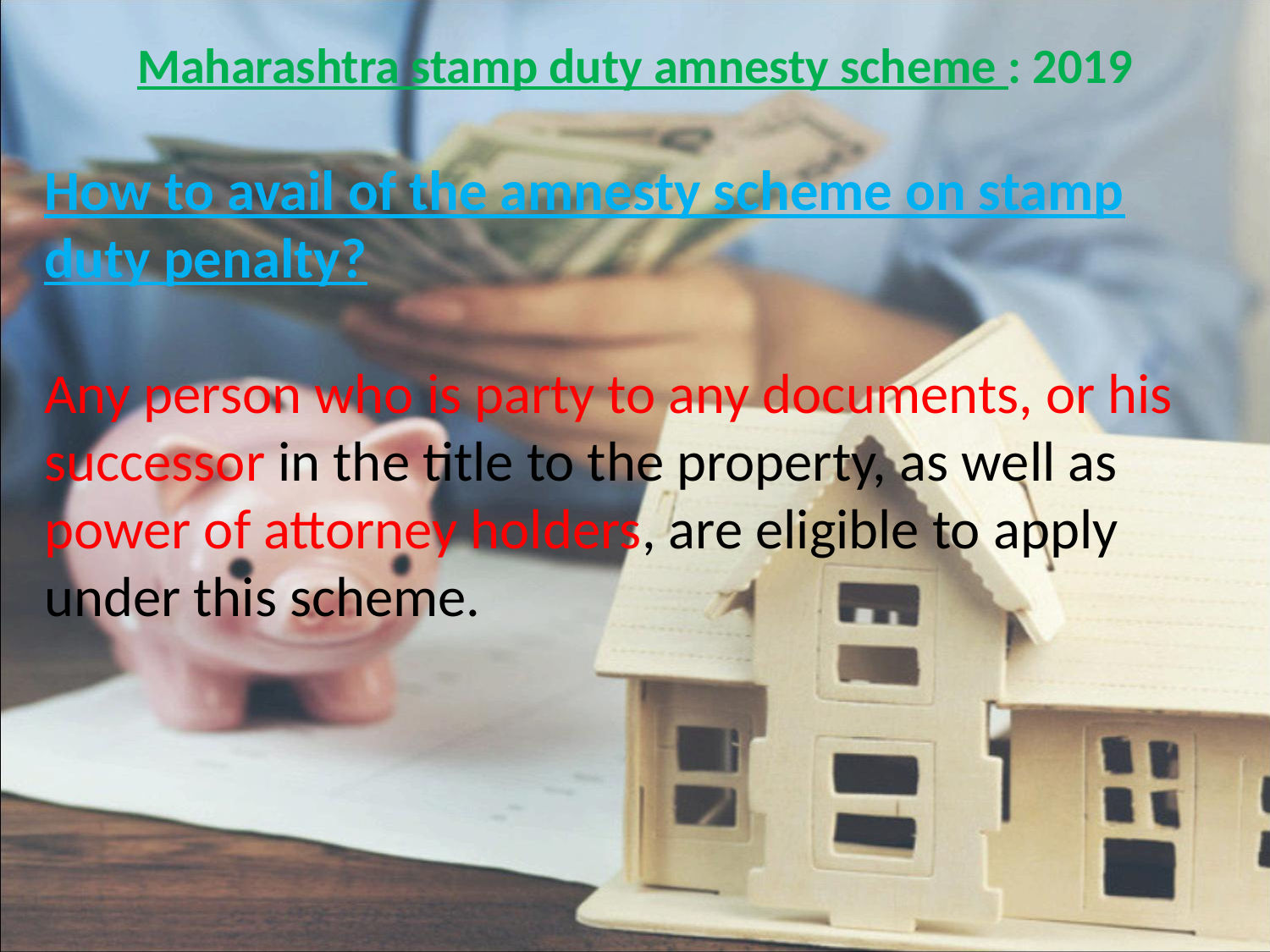

# Maharashtra stamp duty amnesty scheme : 2019
How to avail of the amnesty scheme on stamp duty penalty?

Any person who is party to any documents, or his successor in the title to the property, as well as power of attorney holders, are eligible to apply under this scheme.